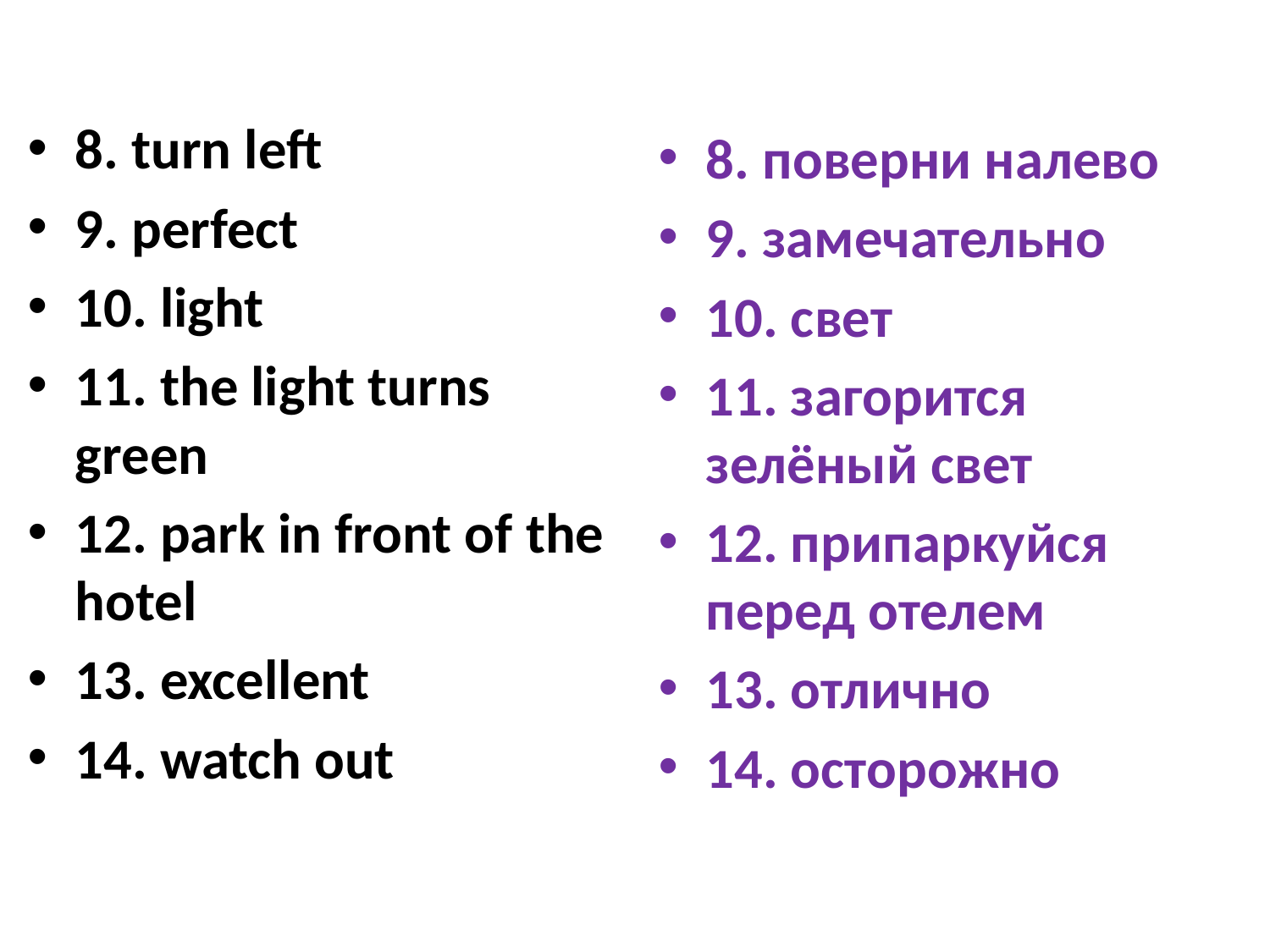

#
8. turn left
9. perfect
10. light
11. the light turns green
12. park in front of the hotel
13. excellent
14. watch out
8. поверни налево
9. замечательно
10. свет
11. загорится зелёный свет
12. припаркуйся перед отелем
13. отлично
14. осторожно